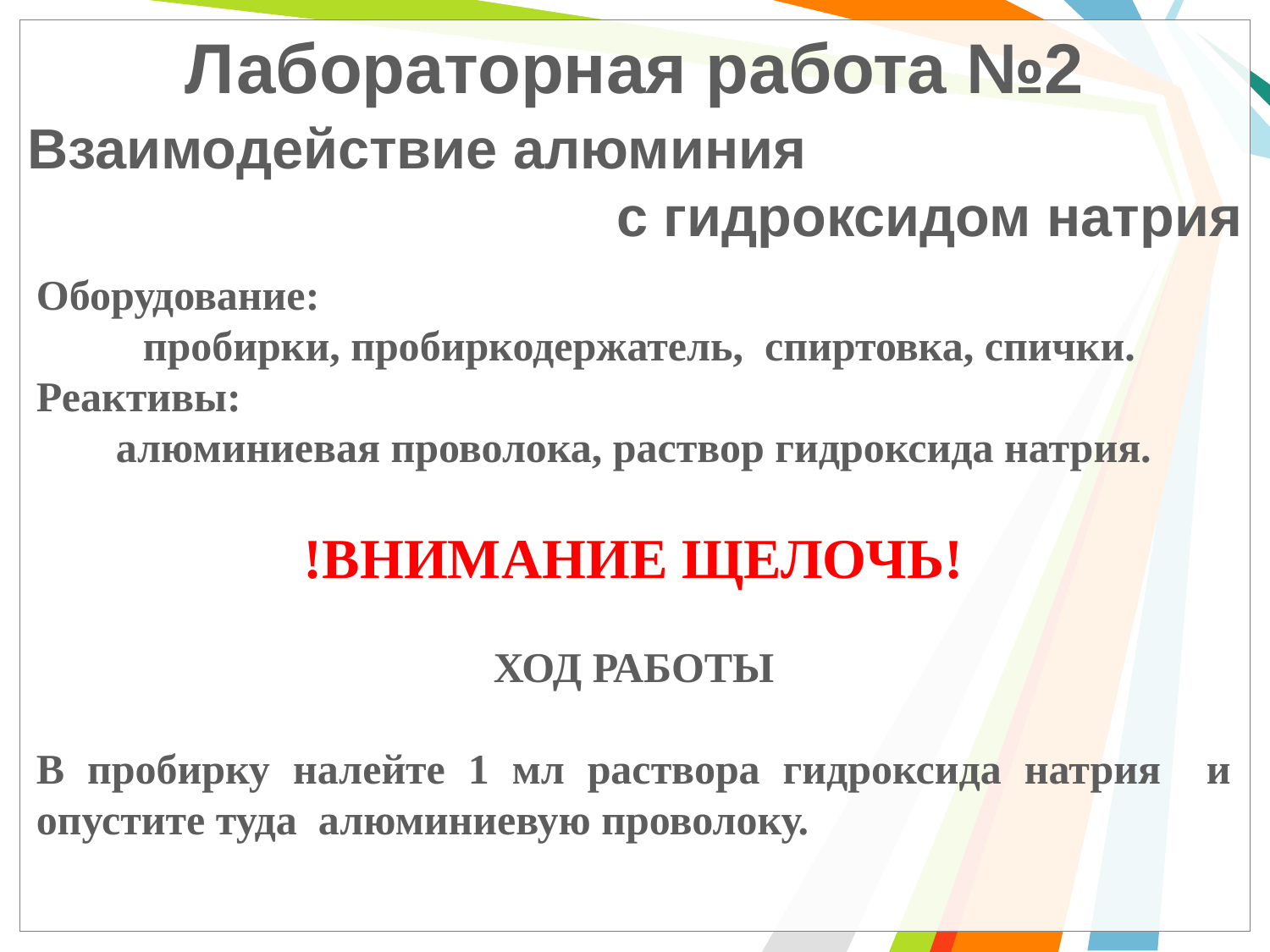

Лабораторная работа №2
Взаимодействие алюминия
 с гидроксидом натрия
Оборудование:
 пробирки, пробиркодержатель,  спиртовка, спички.
Реактивы:
алюминиевая проволока, раствор гидроксида натрия.

!ВНИМАНИЕ ЩЕЛОЧЬ!

ХОД РАБОТЫ

В пробирку налейте 1 мл раствора гидроксида натрия  и опустите туда  алюминиевую проволоку.